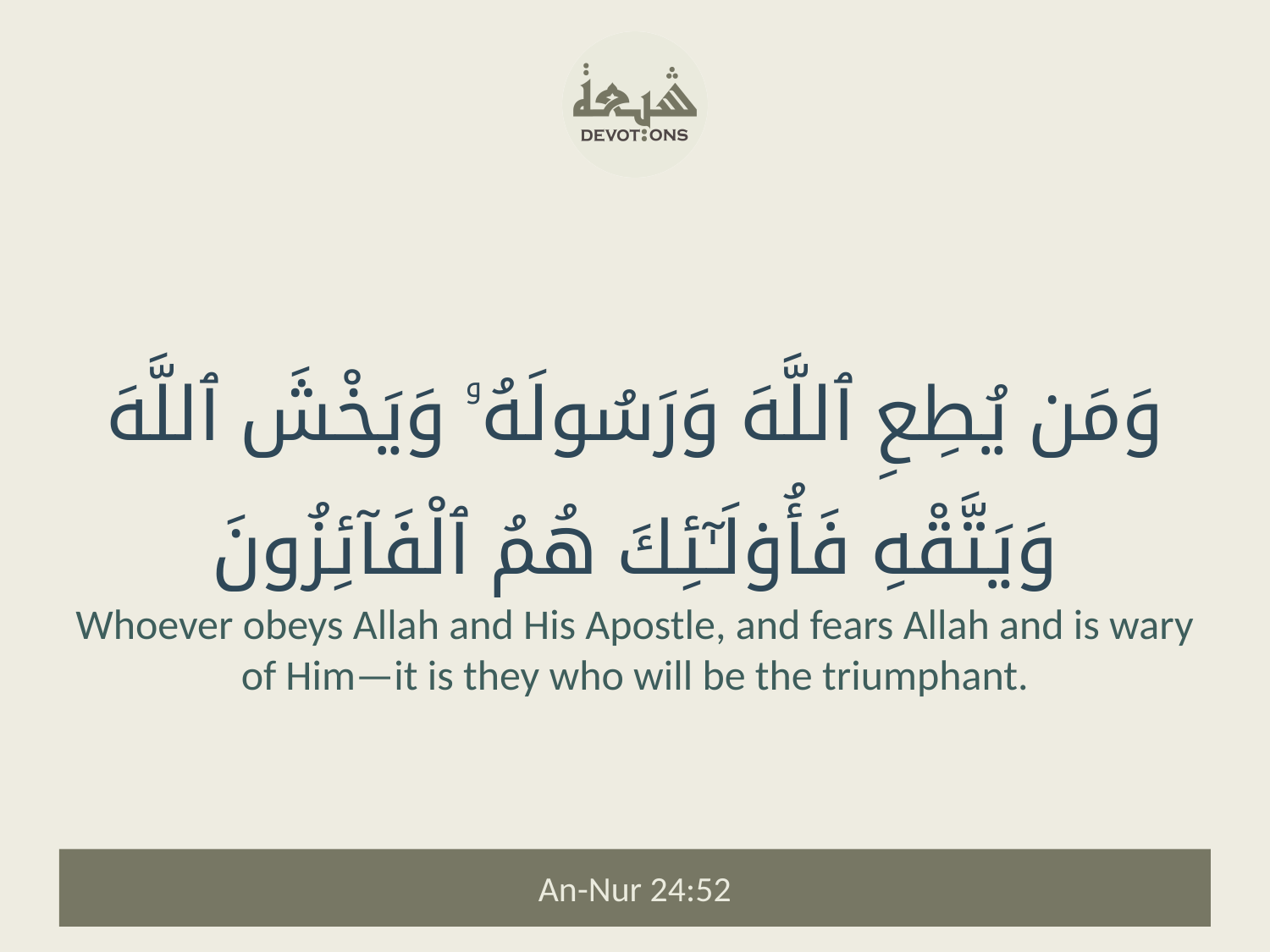

وَمَن يُطِعِ ٱللَّهَ وَرَسُولَهُۥ وَيَخْشَ ٱللَّهَ وَيَتَّقْهِ فَأُو۟لَـٰٓئِكَ هُمُ ٱلْفَآئِزُونَ
Whoever obeys Allah and His Apostle, and fears Allah and is wary of Him—it is they who will be the triumphant.
An-Nur 24:52